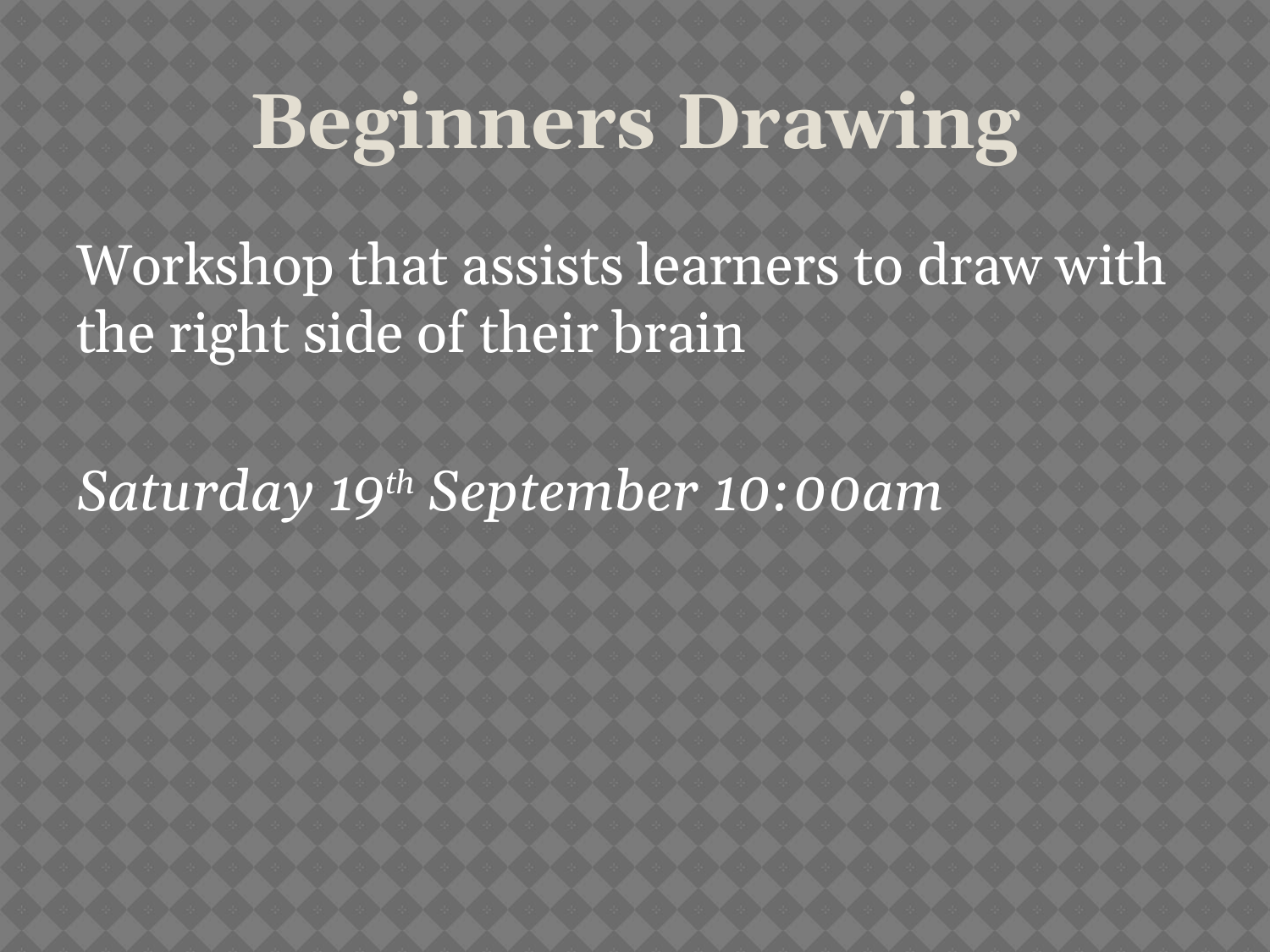

# Beginners Drawing
Workshop that assists learners to draw with the right side of their brain

Saturday 19th September 10:00am